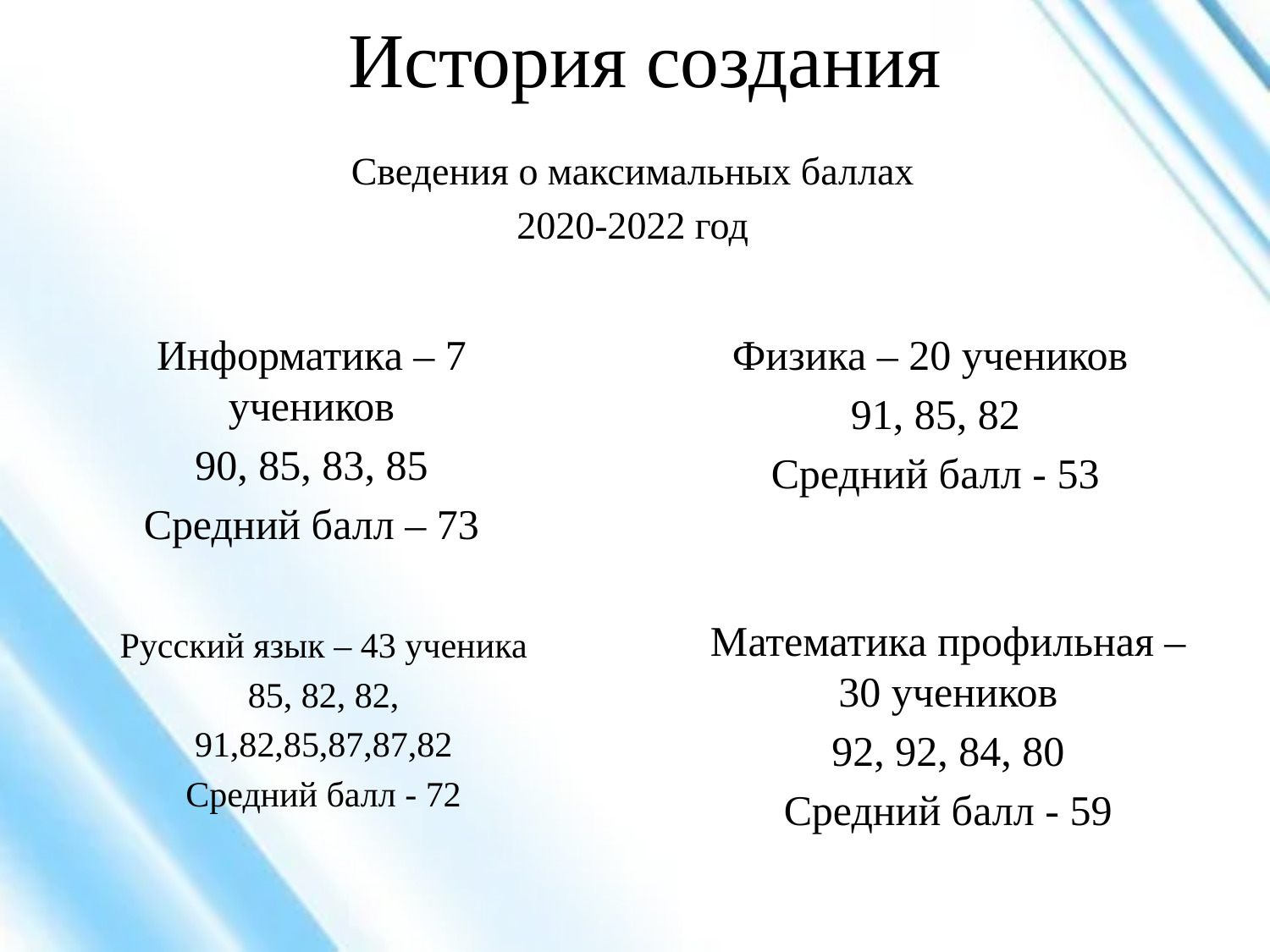

# История создания
Сведения о максимальных баллах
2020-2022 год
Информатика – 7 учеников
90, 85, 83, 85
Средний балл – 73
Физика – 20 учеников
91, 85, 82
Средний балл - 53
Математика профильная – 30 учеников
92, 92, 84, 80
Средний балл - 59
Русский язык – 43 ученика
85, 82, 82,
91,82,85,87,87,82
Средний балл - 72